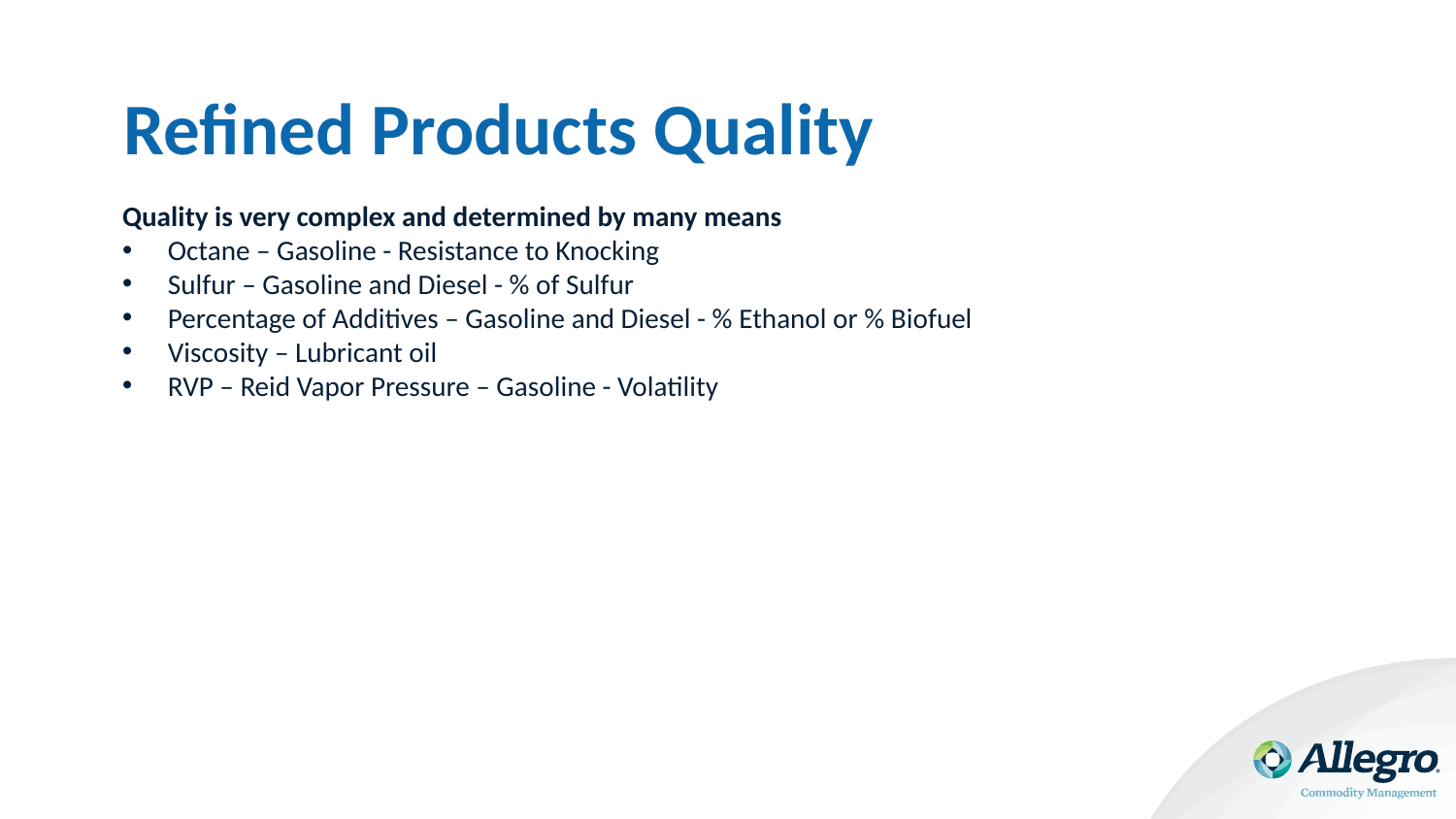

# Refined Products Quality
Quality is very complex and determined by many means
Octane – Gasoline - Resistance to Knocking
Sulfur – Gasoline and Diesel - % of Sulfur
Percentage of Additives – Gasoline and Diesel - % Ethanol or % Biofuel
Viscosity – Lubricant oil
RVP – Reid Vapor Pressure – Gasoline - Volatility